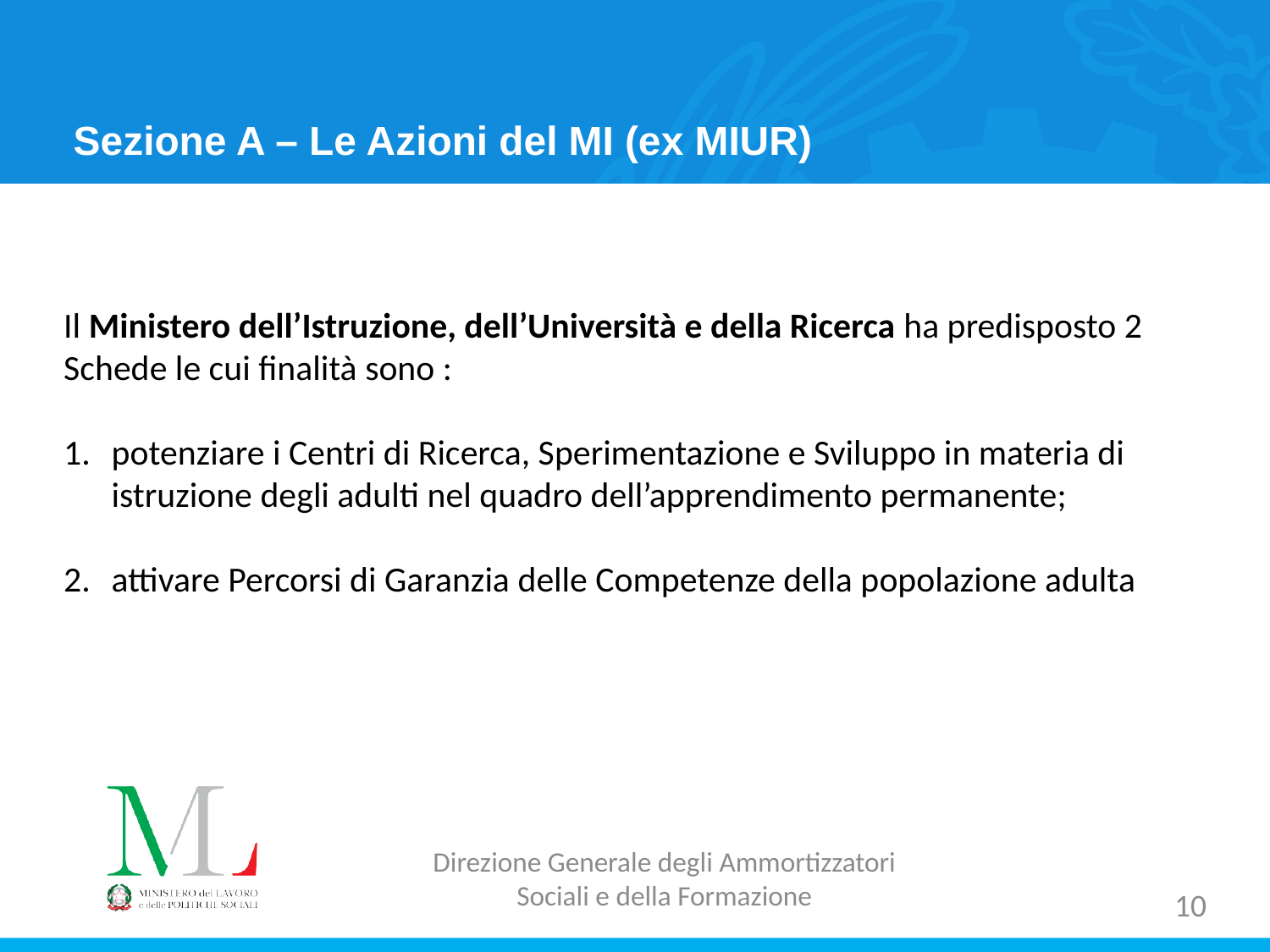

# Sezione A – Le Azioni del MI (ex MIUR)
Il Ministero dell’Istruzione, dell’Università e della Ricerca ha predisposto 2 Schede le cui finalità sono :

potenziare i Centri di Ricerca, Sperimentazione e Sviluppo in materia di istruzione degli adulti nel quadro dell’apprendimento permanente;

attivare Percorsi di Garanzia delle Competenze della popolazione adulta
Direzione Generale degli Ammortizzatori Sociali e della Formazione
10